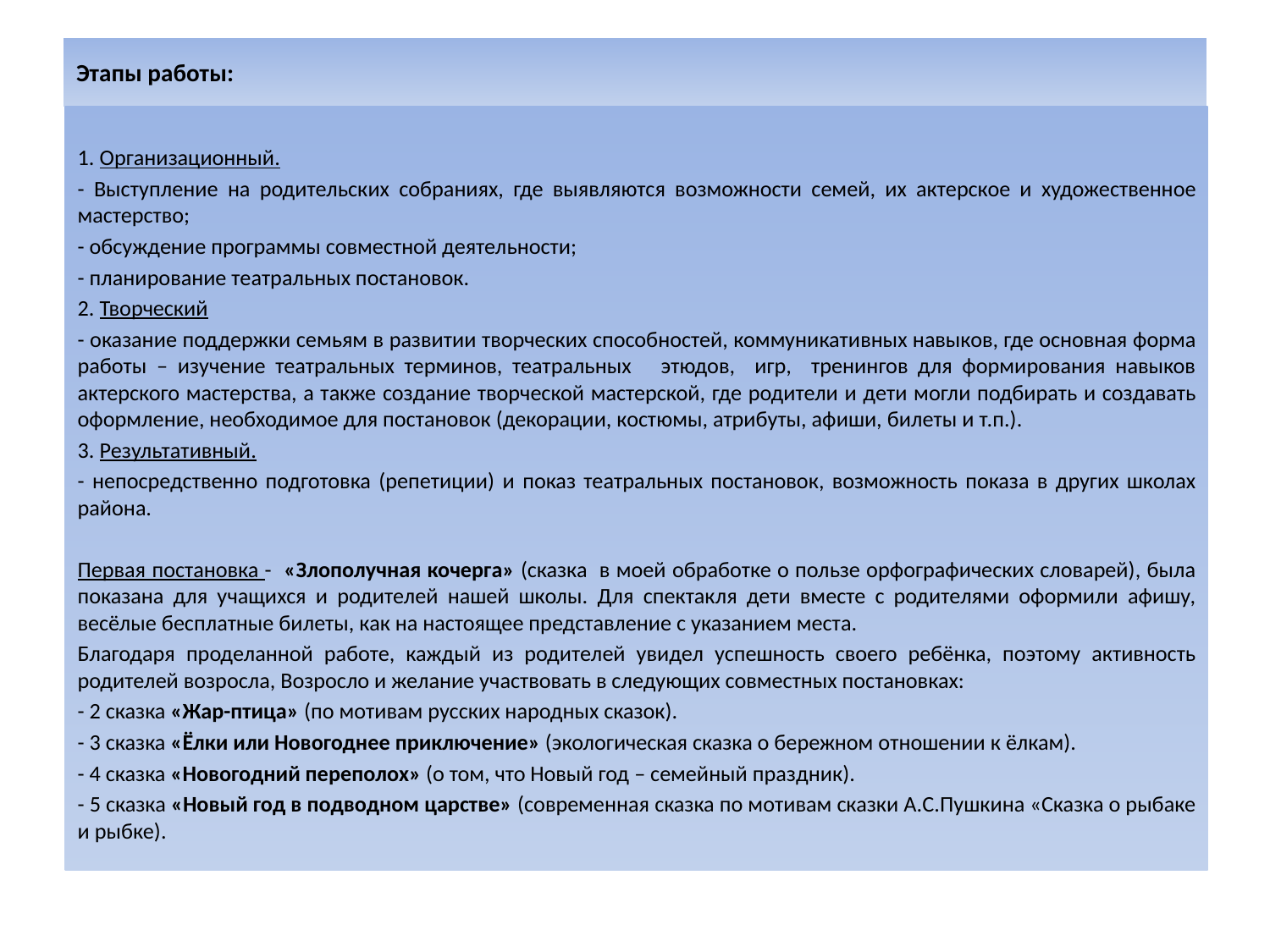

# Этапы работы:

1. Организационный.
- Выступление на родительских собраниях, где выявляются возможности семей, их актерское и художественное мастерство;
- обсуждение программы совместной деятельности;
- планирование театральных постановок.
2. Творческий
- оказание поддержки семьям в развитии творческих способностей, коммуникативных навыков, где основная форма работы – изучение театральных терминов, театральных   этюдов,  игр,  тренингов для формирования навыков актерского мастерства, а также создание творческой мастерской, где родители и дети могли подбирать и создавать оформление, необходимое для постановок (декорации, костюмы, атрибуты, афиши, билеты и т.п.).
3. Результативный.
- непосредственно подготовка (репетиции) и показ театральных постановок, возможность показа в других школах района.

Первая постановка -  «Злополучная кочерга» (сказка  в моей обработке о пользе орфографических словарей), была показана для учащихся и родителей нашей школы. Для спектакля дети вместе с родителями оформили афишу, весёлые бесплатные билеты, как на настоящее представление с указанием места.
Благодаря проделанной работе, каждый из родителей увидел успешность своего ребёнка, поэтому активность родителей возросла, Возросло и желание участвовать в следующих совместных постановках:
- 2 сказка «Жар-птица» (по мотивам русских народных сказок).
- 3 сказка «Ёлки или Новогоднее приключение» (экологическая сказка о бережном отношении к ёлкам).
- 4 сказка «Новогодний переполох» (о том, что Новый год – семейный праздник).
- 5 сказка «Новый год в подводном царстве» (современная сказка по мотивам сказки А.С.Пушкина «Сказка о рыбаке и рыбке).